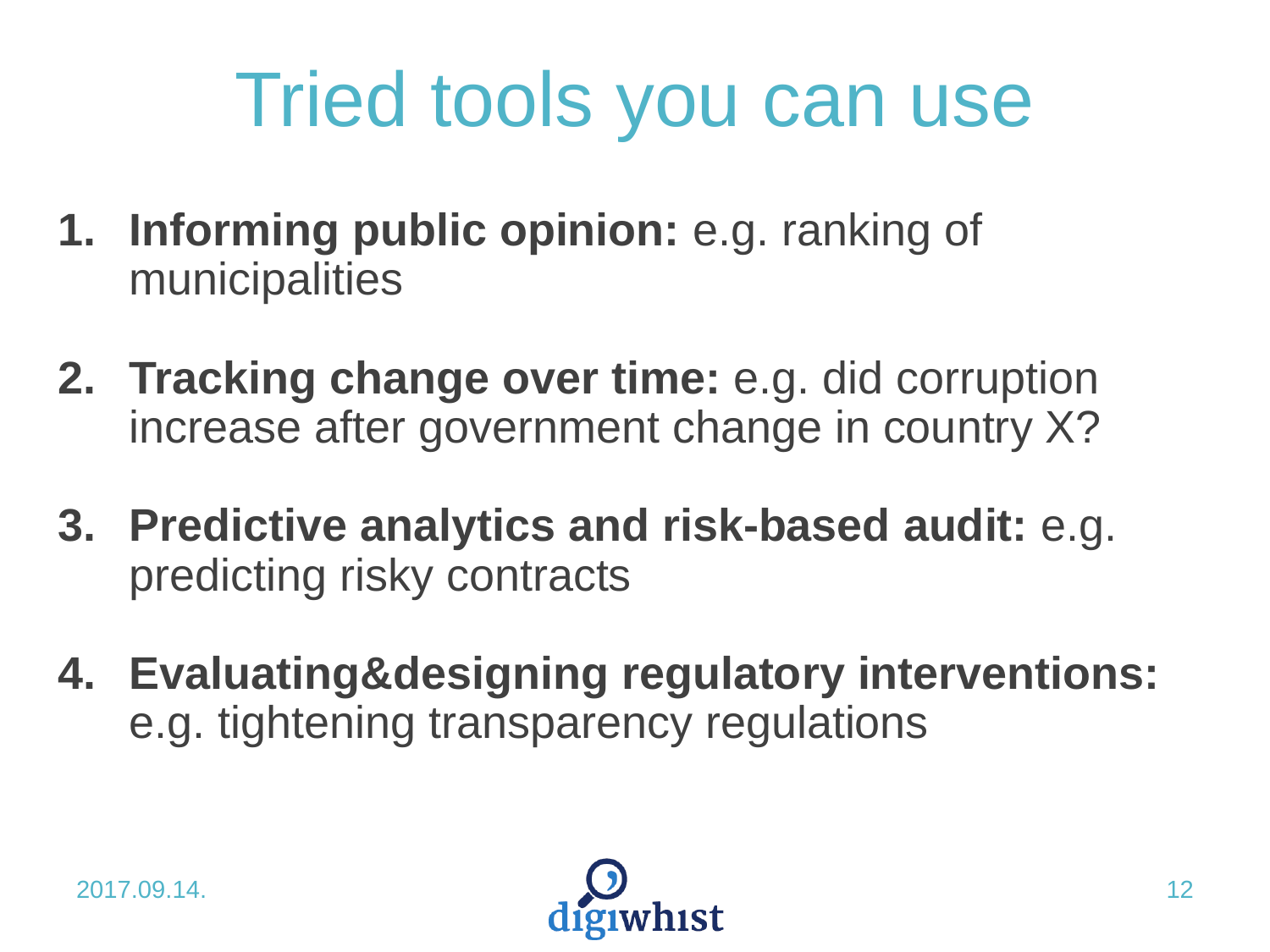

# Tried tools you can use
Informing public opinion: e.g. ranking of municipalities

Tracking change over time: e.g. did corruption increase after government change in country X?

Predictive analytics and risk-based audit: e.g. predicting risky contracts

Evaluating&designing regulatory interventions: e.g. tightening transparency regulations
2017.09.14.
12